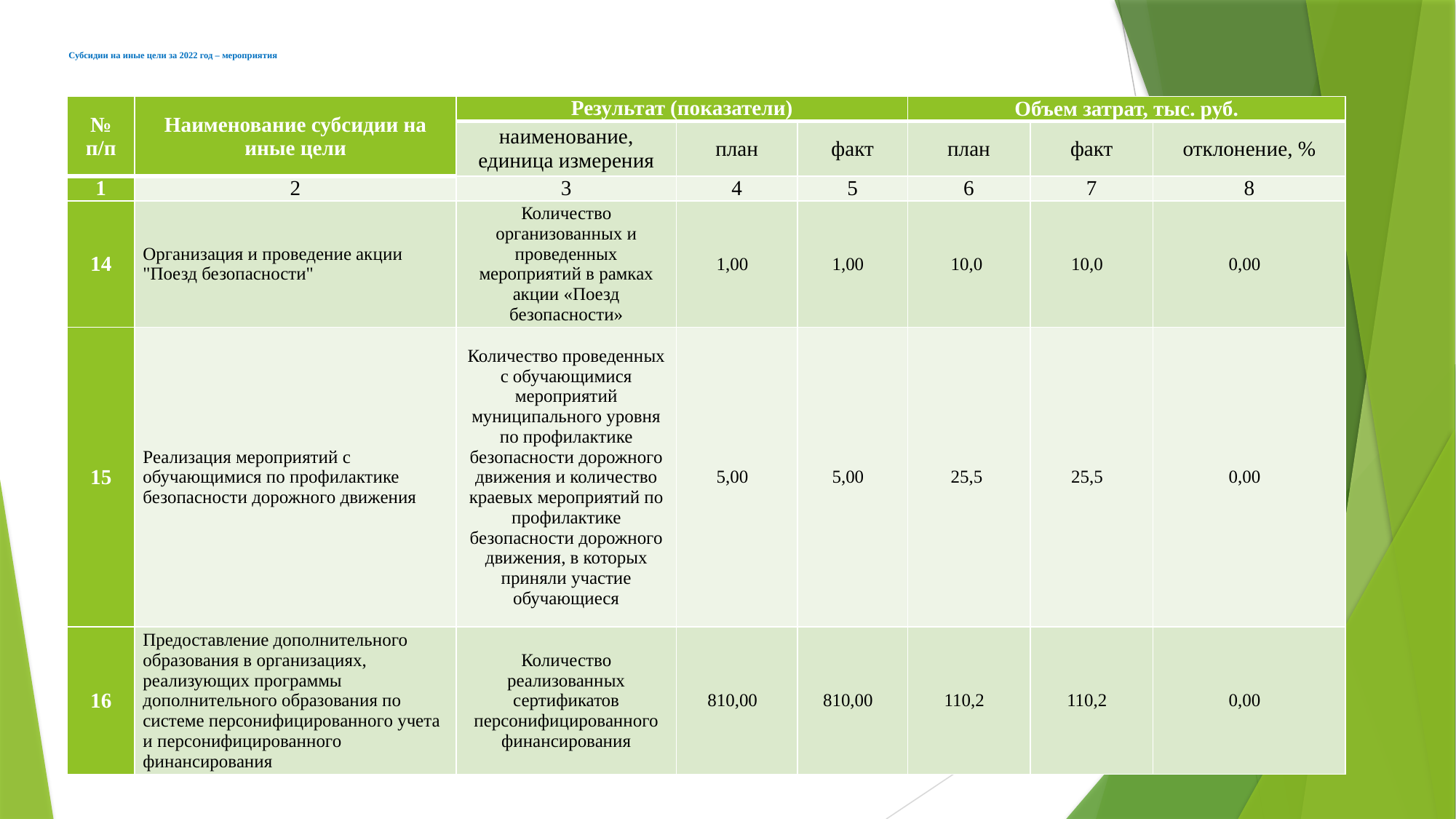

# Субсидии на иные цели за 2022 год – мероприятия
| № п/п | Наименование субсидии на иные цели | Результат (показатели) |  |  | Объем затрат, тыс. руб. |  |  |
| --- | --- | --- | --- | --- | --- | --- | --- |
|  |  | наименование, единица измерения | план | факт | план | факт | отклонение, % |
| 1 | 2 | 3 | 4 | 5 | 6 | 7 | 8 |
| 14 | Организация и проведение акции "Поезд безопасности" | Количество организованных и проведенных мероприятий в рамках акции «Поезд безопасности» | 1,00 | 1,00 | 10,0 | 10,0 | 0,00 |
| 15 | Реализация мероприятий с обучающимися по профилактике безопасности дорожного движения | Количество проведенных с обучающимися мероприятий муниципального уровня по профилактике безопасности дорожного движения и количество краевых мероприятий по профилактике безопасности дорожного движения, в которых приняли участие обучающиеся | 5,00 | 5,00 | 25,5 | 25,5 | 0,00 |
| 16 | Предоставление дополнительного образования в организациях, реализующих программы дополнительного образования по системе персонифицированного учета и персонифицированного финансирования | Количество реализованных сертификатов персонифицированного финансирования | 810,00 | 810,00 | 110,2 | 110,2 | 0,00 |